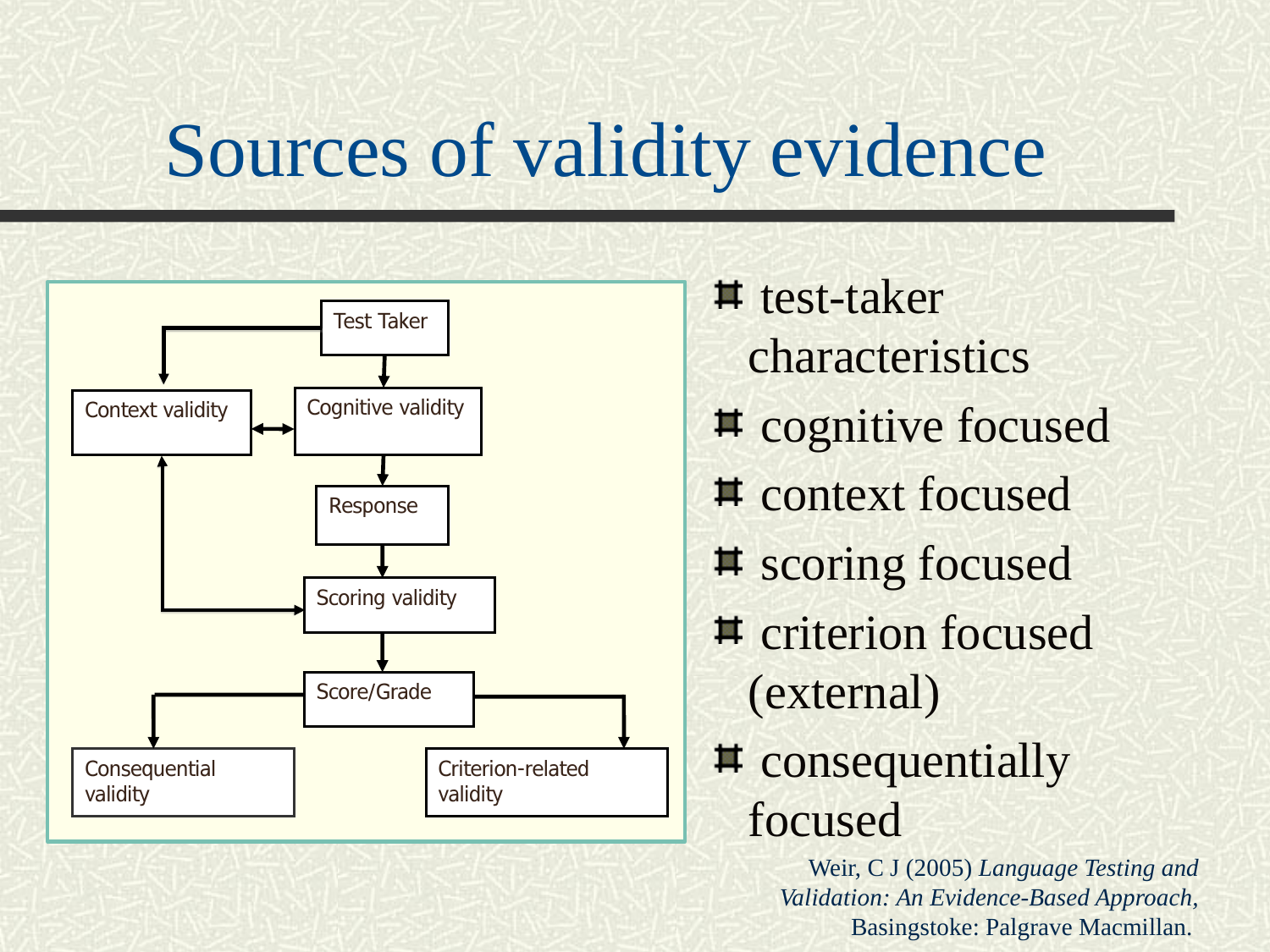

# Sources of validity evidence
 test-taker characteristics
 cognitive focused
 context focused
 scoring focused
 criterion focused (external)
 consequentially focused
Weir, C J (2005) Language Testing and Validation: An Evidence-Based Approach, Basingstoke: Palgrave Macmillan.

Test Taker

Cognitive validity
Context validity

Response

Scoring validity

Score/Grade

Consequential validity
Criterion-related validity